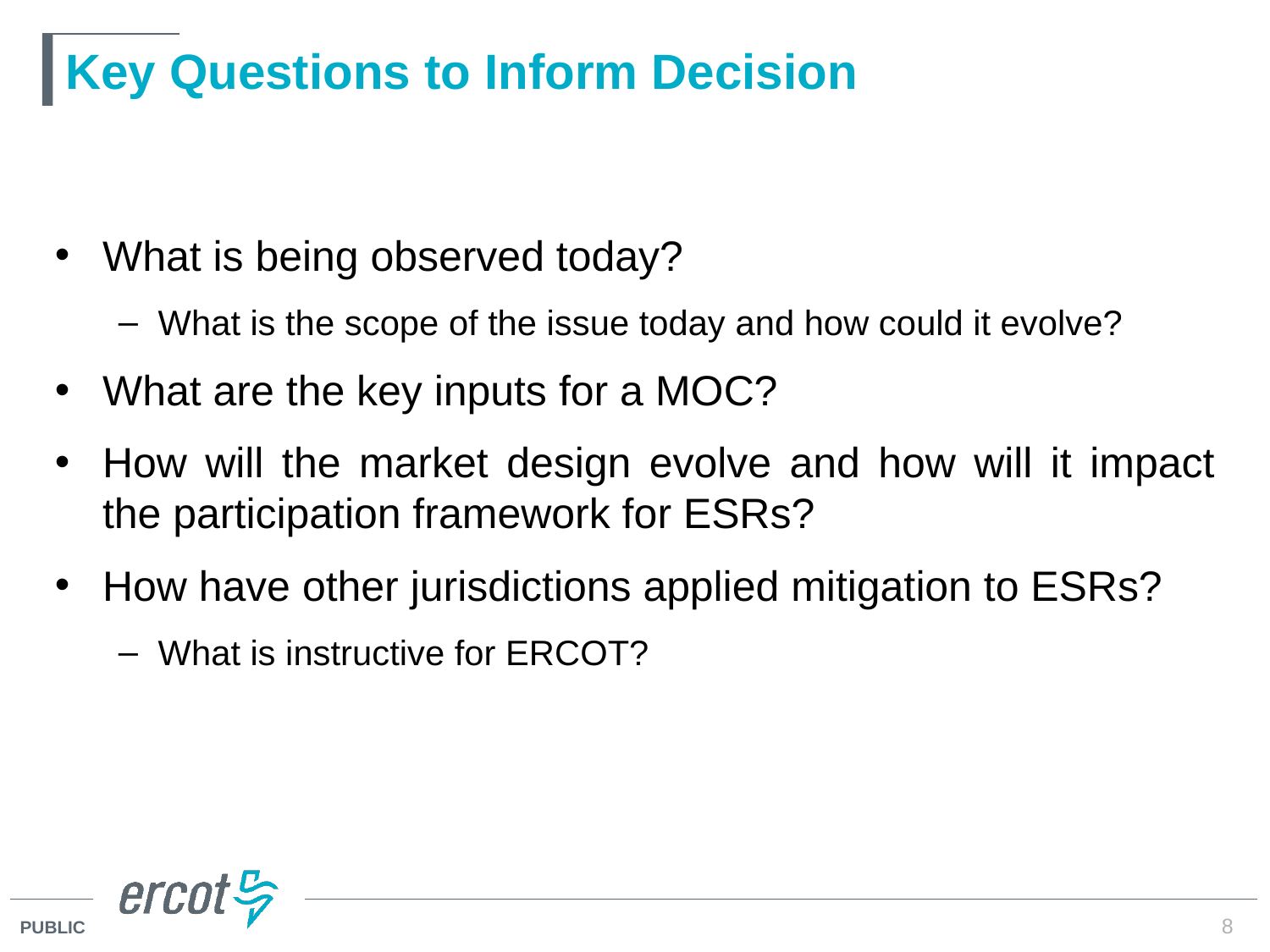

# Key Questions to Inform Decision
What is being observed today?
What is the scope of the issue today and how could it evolve?
What are the key inputs for a MOC?
How will the market design evolve and how will it impact the participation framework for ESRs?
How have other jurisdictions applied mitigation to ESRs?
What is instructive for ERCOT?
8